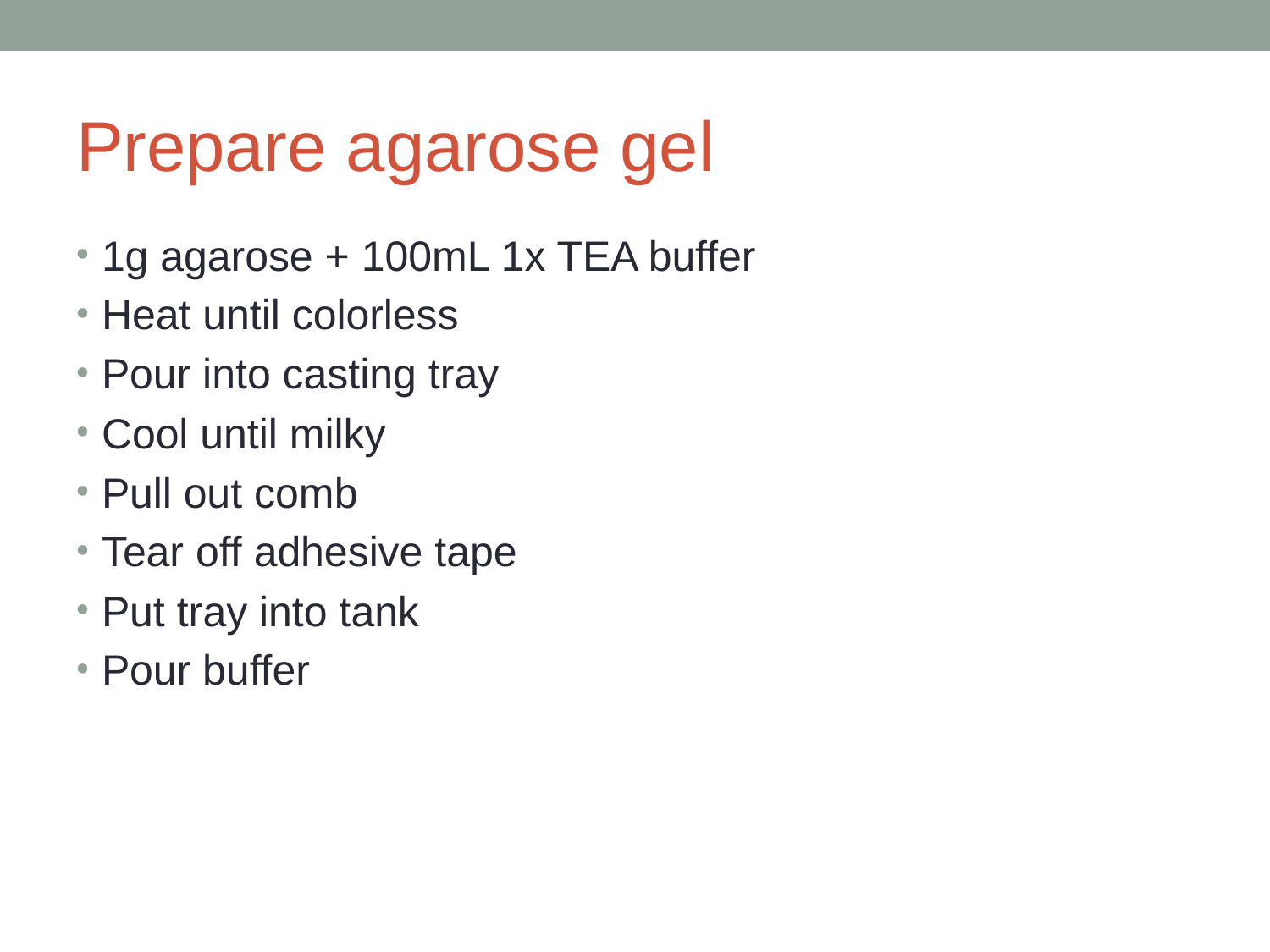

# Prepare agarose gel
1g agarose + 100mL 1x TEA buffer
Heat until colorless
Pour into casting tray
Cool until milky
Pull out comb
Tear off adhesive tape
Put tray into tank
Pour buffer